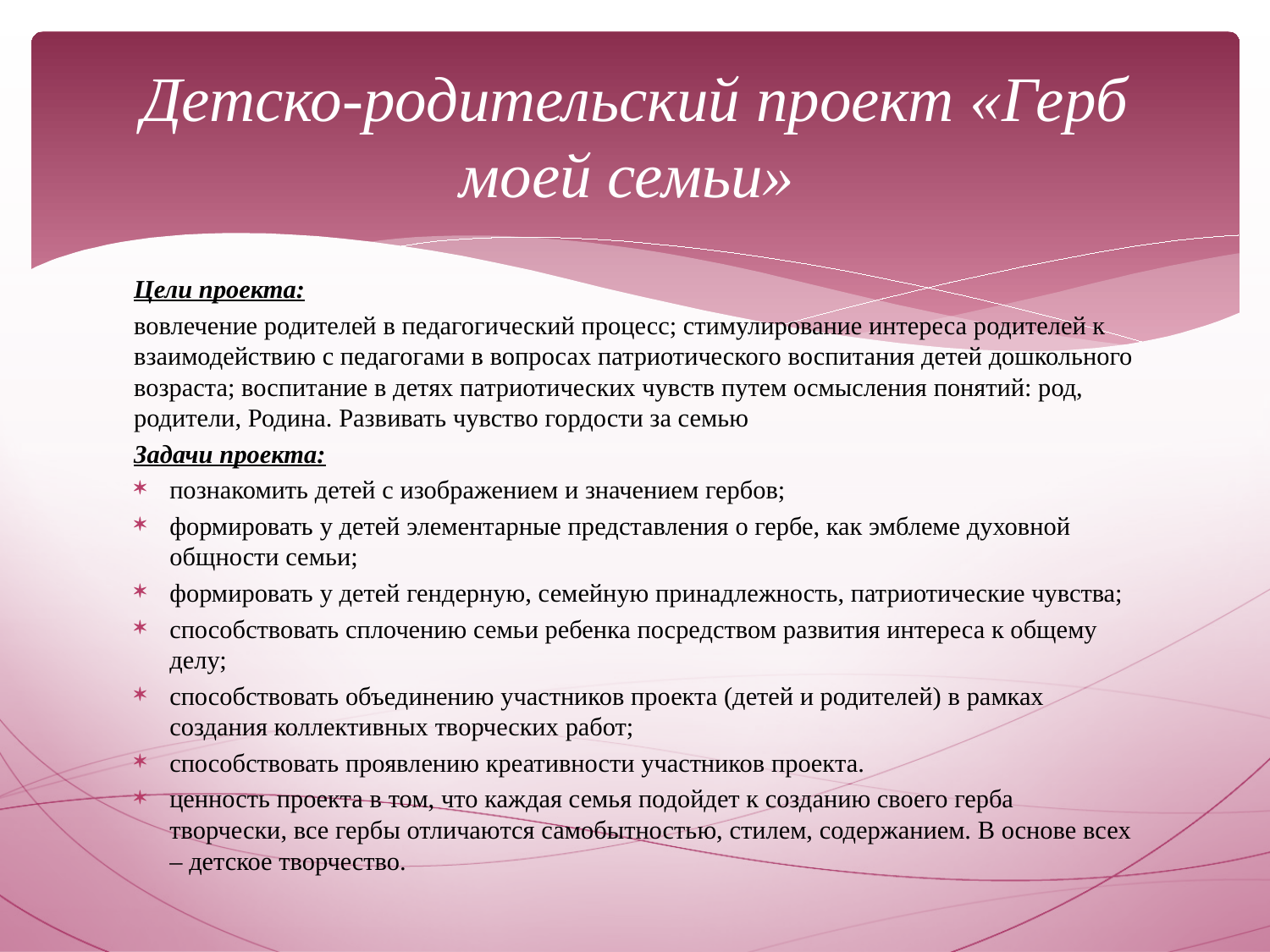

# Детско-родительский проект «Герб моей семьи»
Цели проекта:
вовлечение родителей в педагогический процесс; стимулирование интереса родителей к взаимодействию с педагогами в вопросах патриотического воспитания детей дошкольного возраста; воспитание в детях патриотических чувств путем осмысления понятий: род, родители, Родина. Развивать чувство гордости за семью
Задачи проекта:
познакомить детей с изображением и значением гербов;
формировать у детей элементарные представления о гербе, как эмблеме духовной общности семьи;
формировать у детей гендерную, семейную принадлежность, патриотические чувства;
способствовать сплочению семьи ребенка посредством развития интереса к общему делу;
способствовать объединению участников проекта (детей и родителей) в рамках создания коллективных творческих работ;
способствовать проявлению креативности участников проекта.
ценность проекта в том, что каждая семья подойдет к созданию своего герба творчески, все гербы отличаются самобытностью, стилем, содержанием. В основе всех – детское творчество.